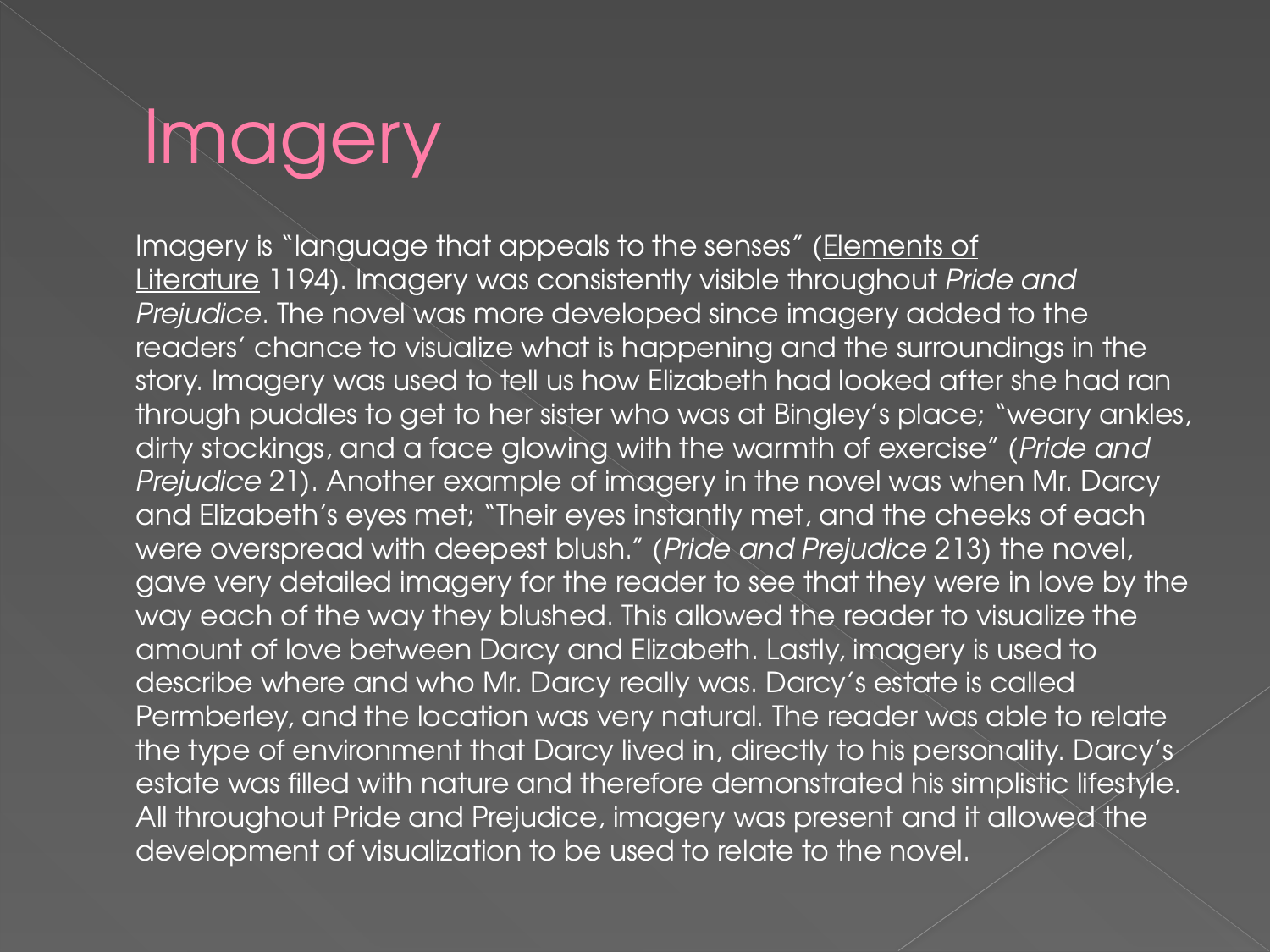

# Imagery
	Imagery is “language that appeals to the senses” (Elements of Literature 1194). Imagery was consistently visible throughout Pride and Prejudice. The novel was more developed since imagery added to the readers’ chance to visualize what is happening and the surroundings in the story. Imagery was used to tell us how Elizabeth had looked after she had ran through puddles to get to her sister who was at Bingley’s place; “weary ankles, dirty stockings, and a face glowing with the warmth of exercise” (Pride and Prejudice 21). Another example of imagery in the novel was when Mr. Darcy and Elizabeth’s eyes met; “Their eyes instantly met, and the cheeks of each were overspread with deepest blush.” (Pride and Prejudice 213) the novel, gave very detailed imagery for the reader to see that they were in love by the way each of the way they blushed. This allowed the reader to visualize the amount of love between Darcy and Elizabeth. Lastly, imagery is used to describe where and who Mr. Darcy really was. Darcy’s estate is called Permberley, and the location was very natural. The reader was able to relate the type of environment that Darcy lived in, directly to his personality. Darcy’s estate was filled with nature and therefore demonstrated his simplistic lifestyle. All throughout Pride and Prejudice, imagery was present and it allowed the development of visualization to be used to relate to the novel.